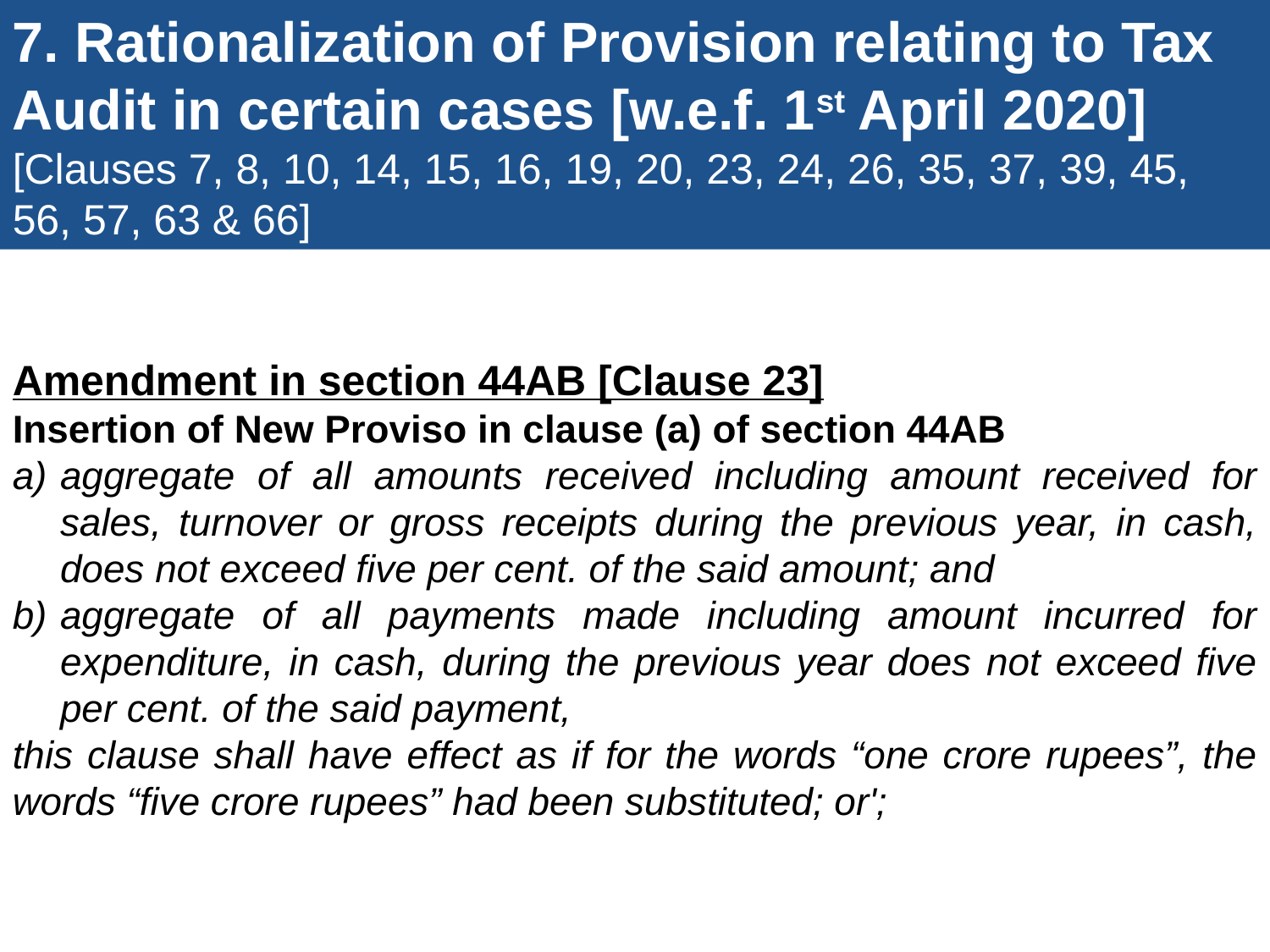

7. Rationalization of Provision relating to Tax Audit in certain cases [w.e.f. 1st April 2020]
[Clauses 7, 8, 10, 14, 15, 16, 19, 20, 23, 24, 26, 35, 37, 39, 45, 56, 57, 63 & 66]
Amendment in section 44AB [Clause 23]
Insertion of New Proviso in clause (a) of section 44AB
aggregate of all amounts received including amount received for sales, turnover or gross receipts during the previous year, in cash, does not exceed five per cent. of the said amount; and
aggregate of all payments made including amount incurred for expenditure, in cash, during the previous year does not exceed five per cent. of the said payment,
this clause shall have effect as if for the words “one crore rupees”, the words “five crore rupees” had been substituted; or';
216